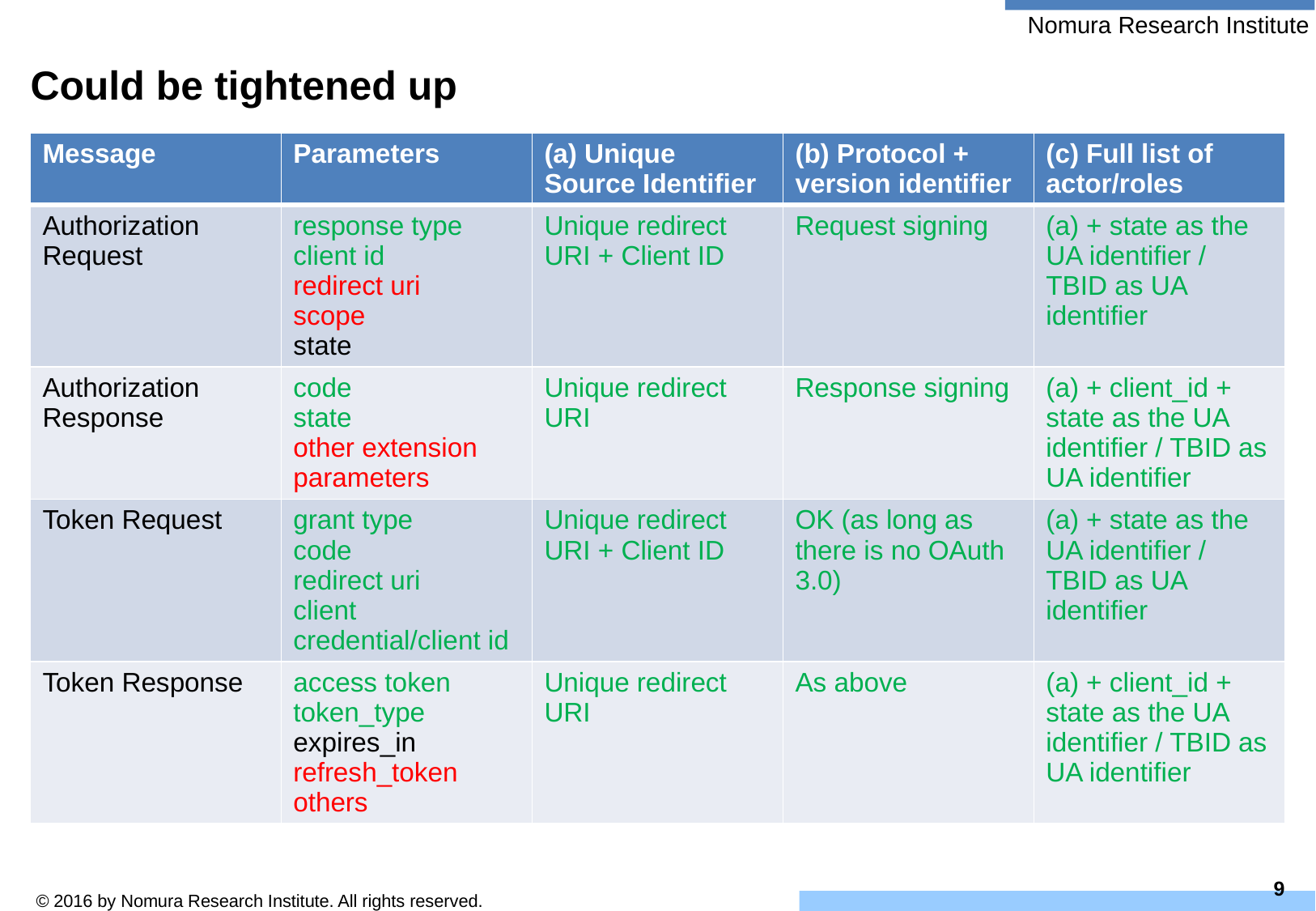

# Could be tightened up
| Message | Parameters | (a) Unique Source Identifier | (b) Protocol + version identifier | (c) Full list of actor/roles |
| --- | --- | --- | --- | --- |
| Authorization Request | response type client id redirect uri scope state | Unique redirect URI + Client ID | Request signing | (a) + state as the UA identifier / TBID as UA identifier |
| Authorization Response | code state other extension parameters | Unique redirect URI | Response signing | (a) + client\_id + state as the UA identifier / TBID as UA identifier |
| Token Request | grant type code redirect uri client credential/client id | Unique redirect URI + Client ID | OK (as long as there is no OAuth 3.0) | (a) + state as the UA identifier / TBID as UA identifier |
| Token Response | access token token\_type expires\_in refresh\_token others | Unique redirect URI | As above | (a) + client\_id + state as the UA identifier / TBID as UA identifier |
9